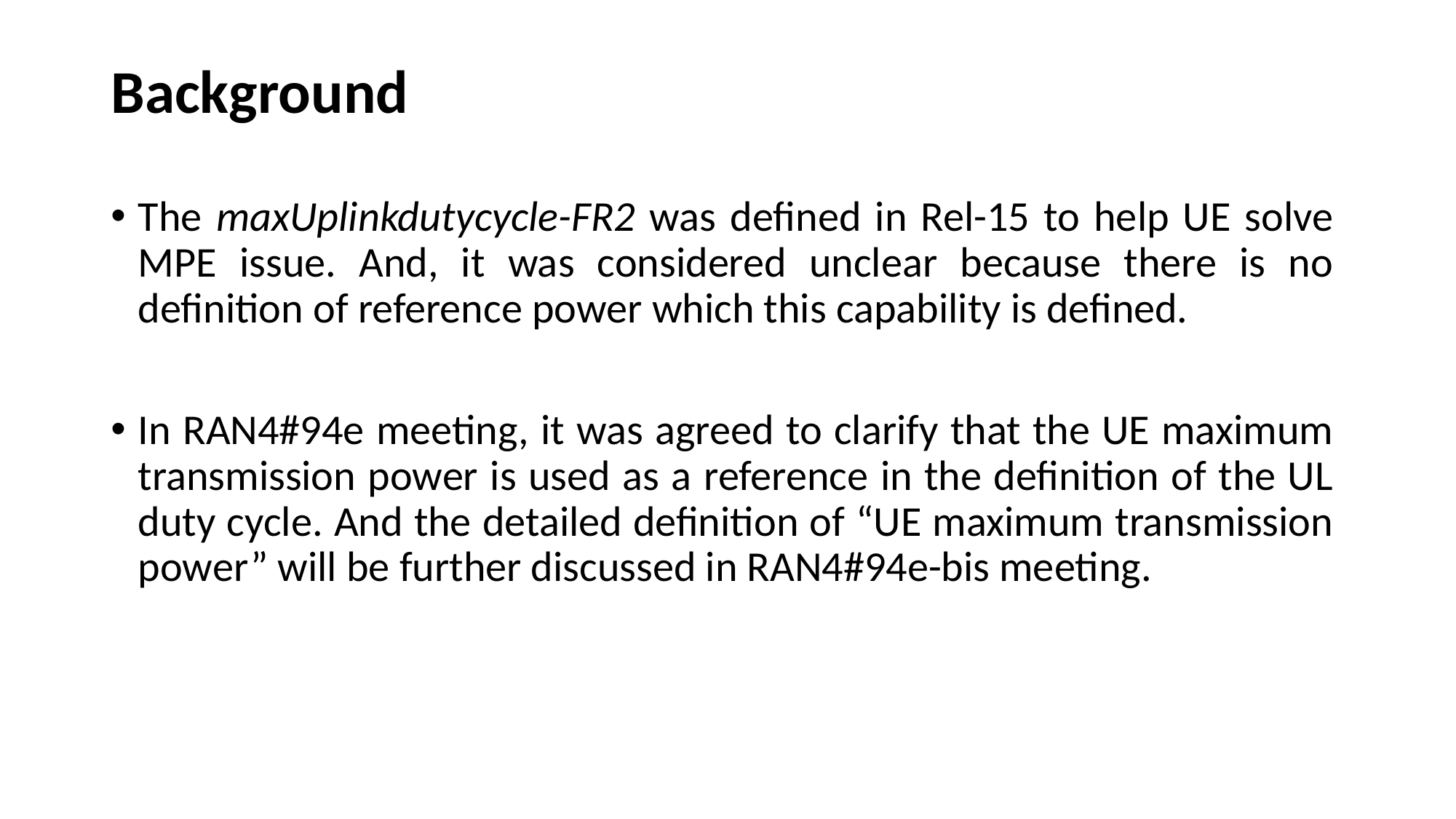

# Background
The maxUplinkdutycycle-FR2 was defined in Rel-15 to help UE solve MPE issue. And, it was considered unclear because there is no definition of reference power which this capability is defined.

In RAN4#94e meeting, it was agreed to clarify that the UE maximum transmission power is used as a reference in the definition of the UL duty cycle. And the detailed definition of “UE maximum transmission power” will be further discussed in RAN4#94e-bis meeting.